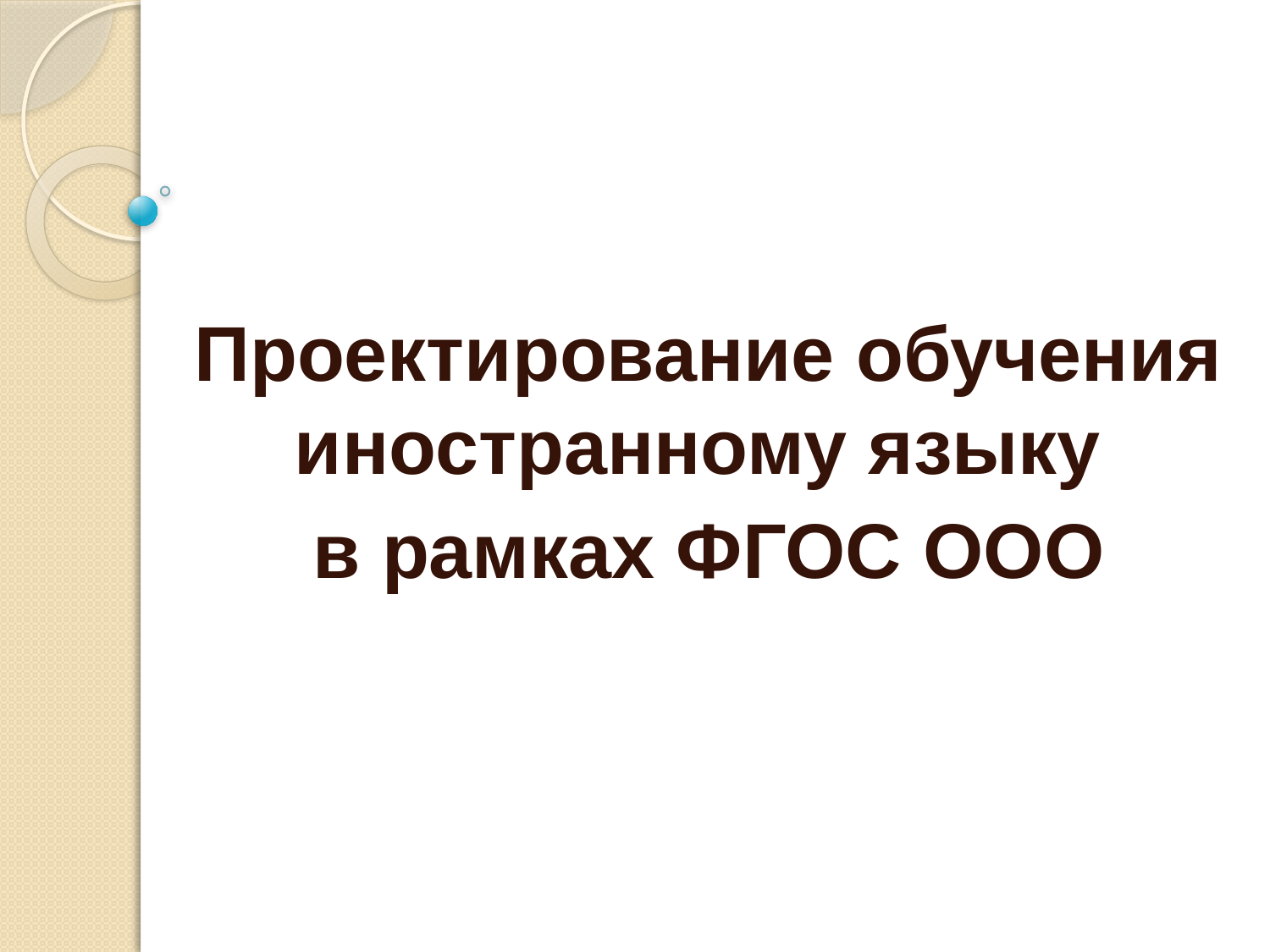

Проектирование обучения иностранному языку
в рамках ФГОС ООО
#